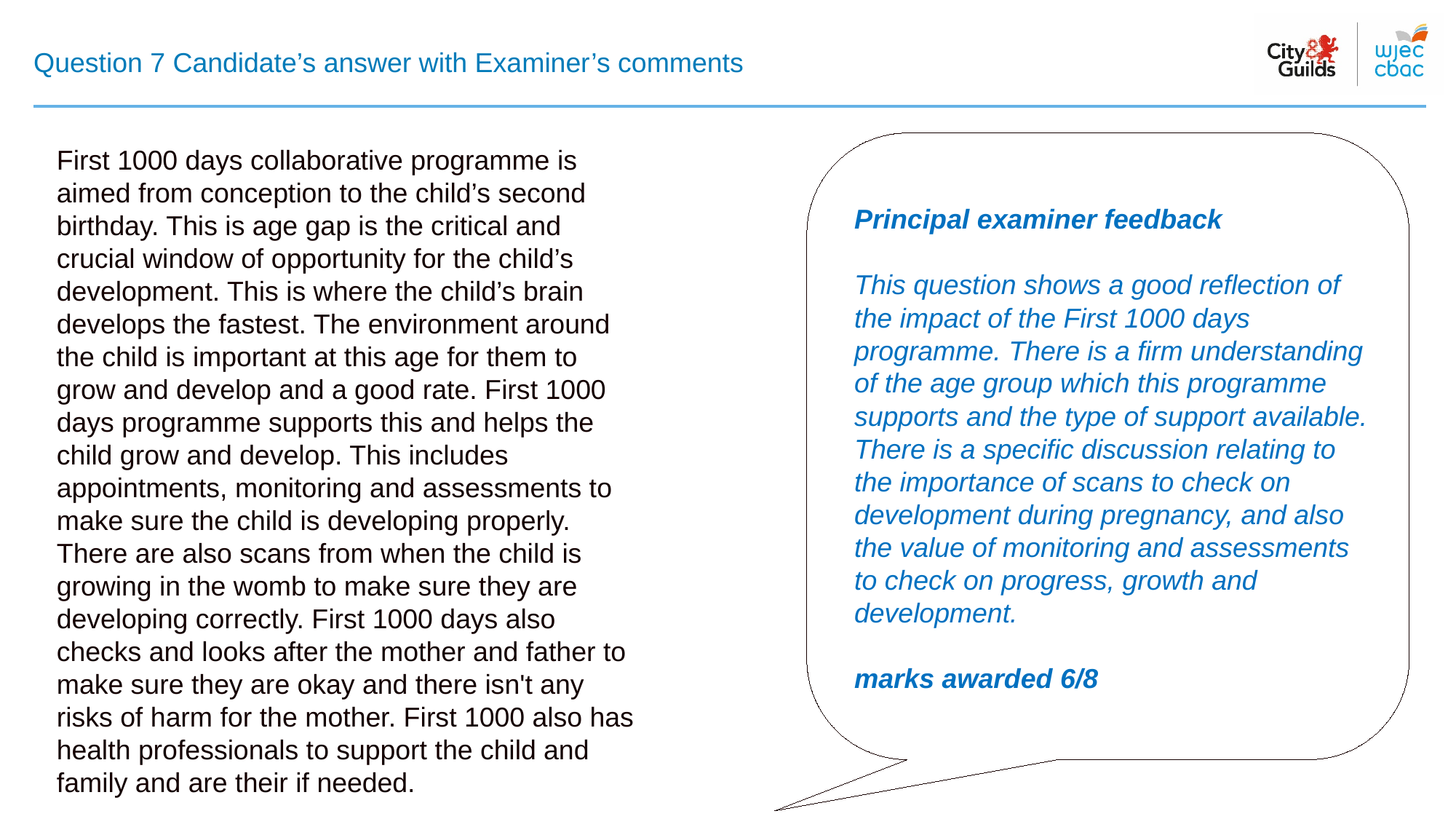

# Question 7 Candidate’s answer with Examiner’s comments

First 1000 days collaborative programme is aimed from conception to the child’s second birthday. This is age gap is the critical and crucial window of opportunity for the child’s development. This is where the child’s brain develops the fastest. The environment around the child is important at this age for them to grow and develop and a good rate. First 1000 days programme supports this and helps the child grow and develop. This includes appointments, monitoring and assessments to make sure the child is developing properly. There are also scans from when the child is growing in the womb to make sure they are developing correctly. First 1000 days also checks and looks after the mother and father to make sure they are okay and there isn't any risks of harm for the mother. First 1000 also has health professionals to support the child and family and are their if needed.
Principal examiner feedback​
​
This question shows a good reflection of the impact of the First 1000 days programme. There is a firm understanding of the age group which this programme supports and the type of support available. There is a specific discussion relating to the importance of scans to check on development during pregnancy, and also the value of monitoring and assessments to check on progress, growth and development.

marks awarded 6/8